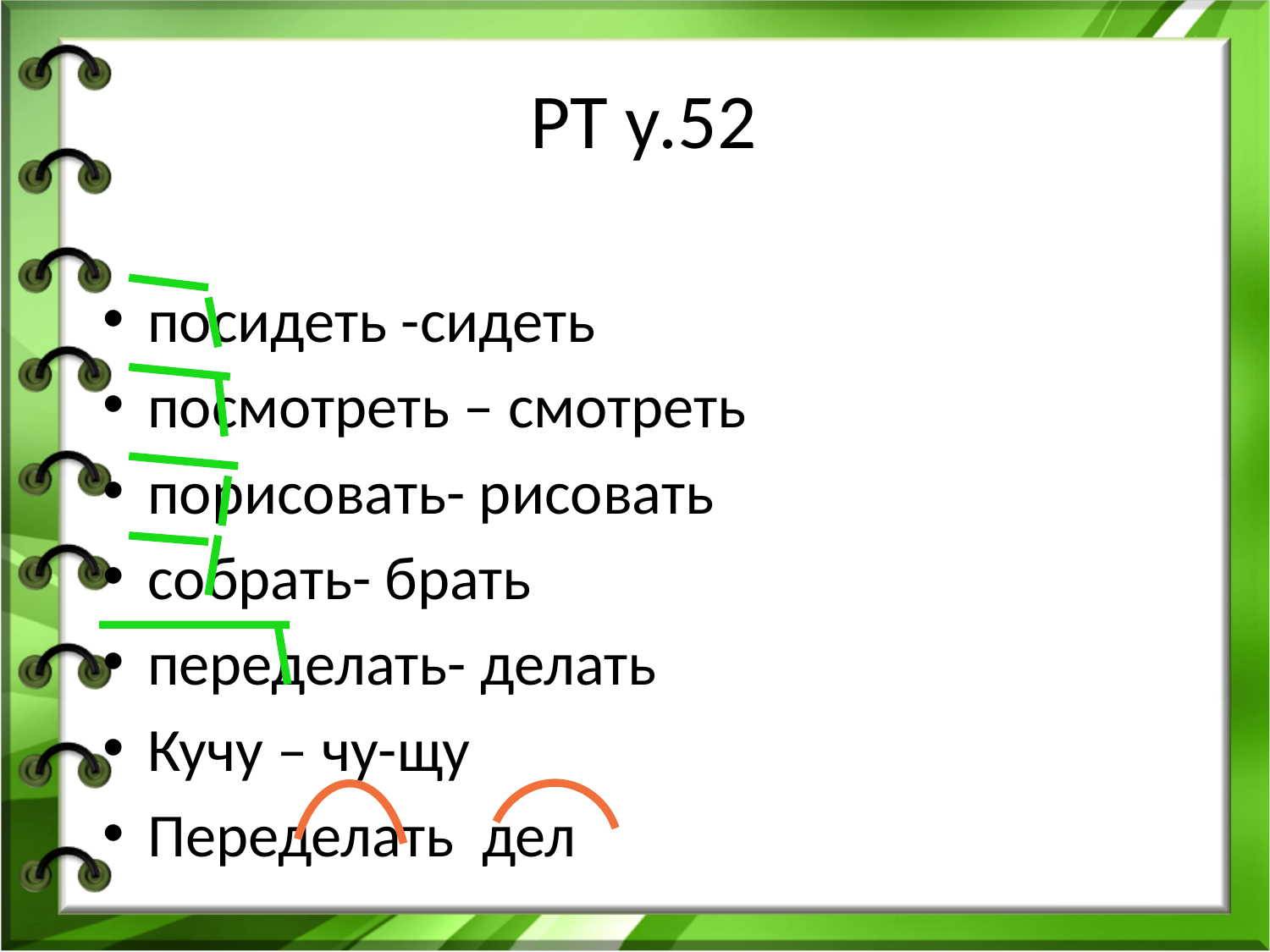

# РТ у.52
посидеть -сидеть
посмотреть – смотреть
порисовать- рисовать
собрать- брать
переделать- делать
Кучу – чу-щу
Переделать  дел